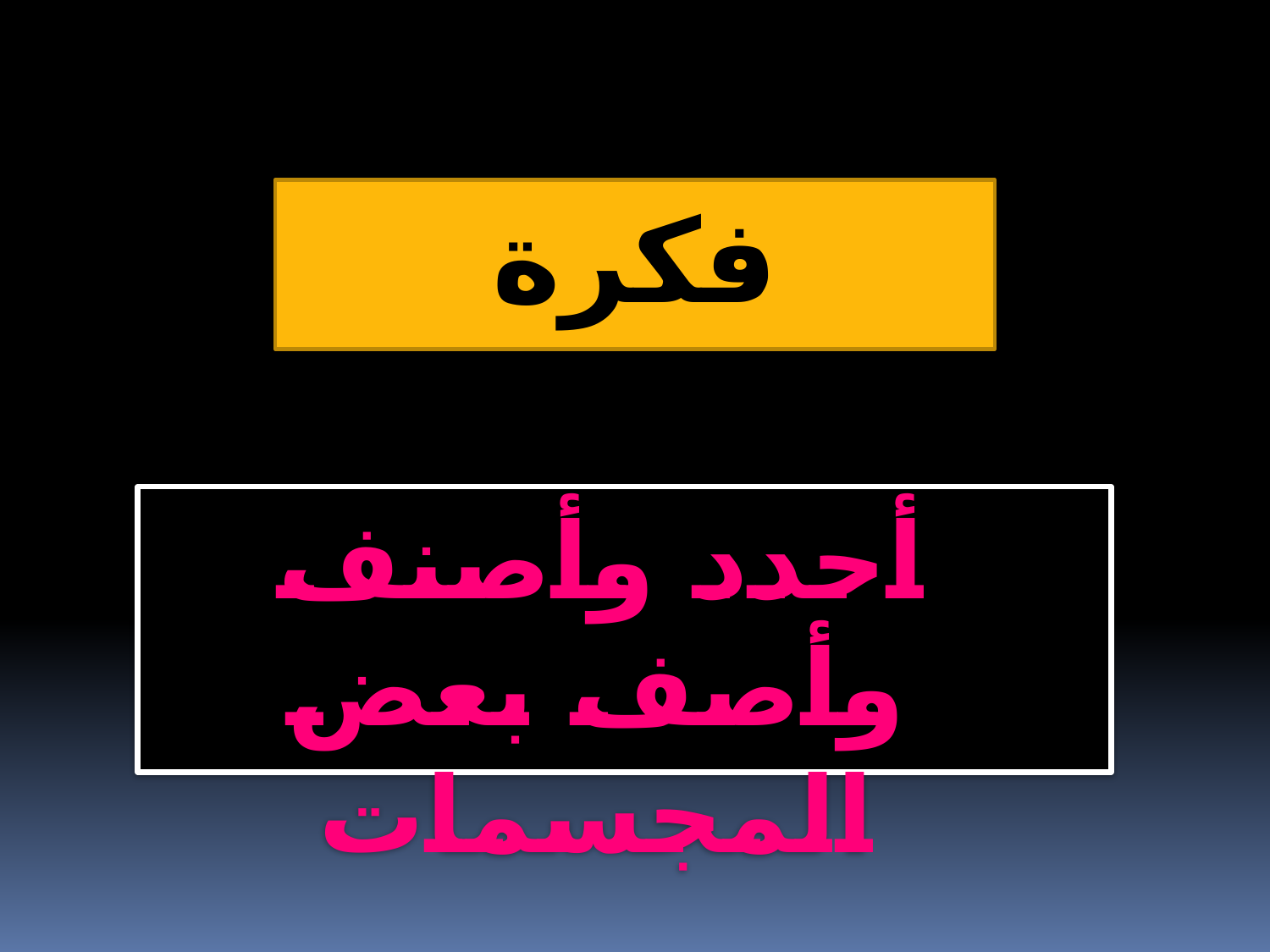

فكرة الدرس
 أحدد وأصنف وأصف بعض المجسمات